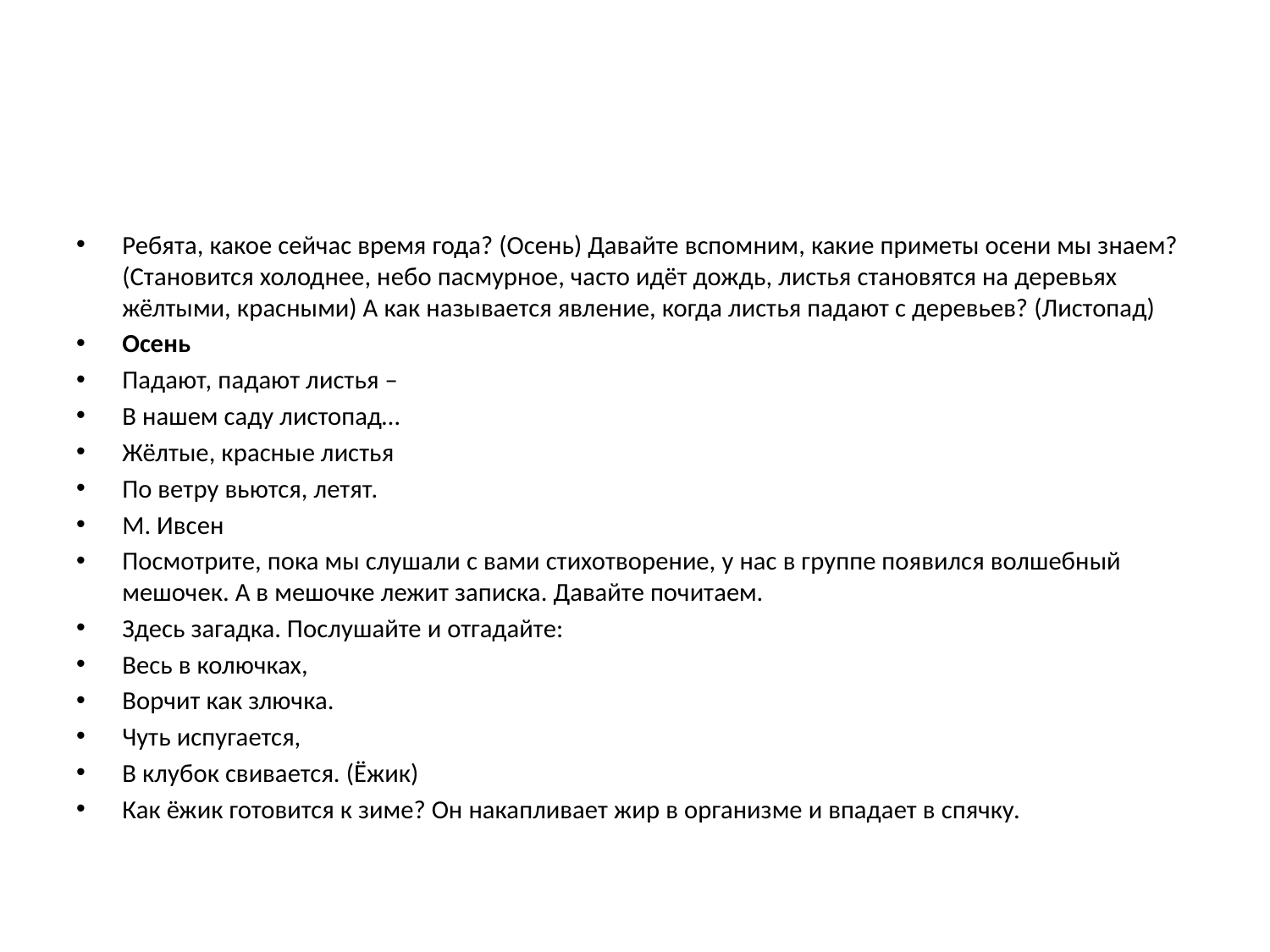

#
Ребята, какое сейчас время года? (Осень) Давайте вспомним, какие приметы осени мы знаем? (Становится холоднее, небо пасмурное, часто идёт дождь, листья становятся на деревьях жёлтыми, красными) А как называется явление, когда листья падают с деревьев? (Листопад)
Осень
Падают, падают листья –
В нашем саду листопад…
Жёлтые, красные листья
По ветру вьются, летят.
М. Ивсен
Посмотрите, пока мы слушали с вами стихотворение, у нас в группе появился волшебный мешочек. А в мешочке лежит записка. Давайте почитаем.
Здесь загадка. Послушайте и отгадайте:
Весь в колючках,
Ворчит как злючка.
Чуть испугается,
В клубок свивается. (Ёжик)
Как ёжик готовится к зиме? Он накапливает жир в организме и впадает в спячку.